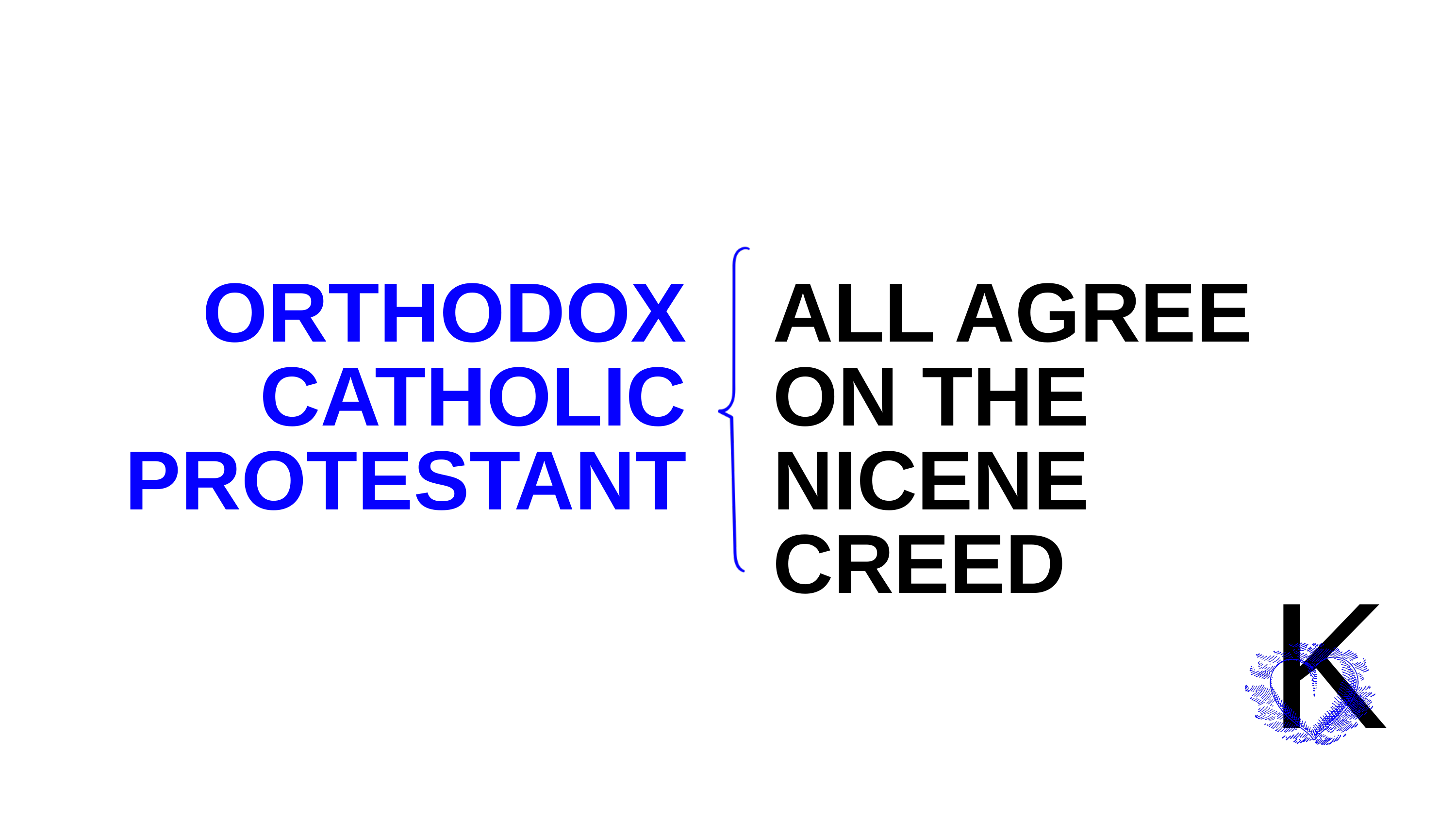

ORTHODOX
CATHOLIC
PROTESTANT
ALL AGREE ON THE NICENE CREED
K